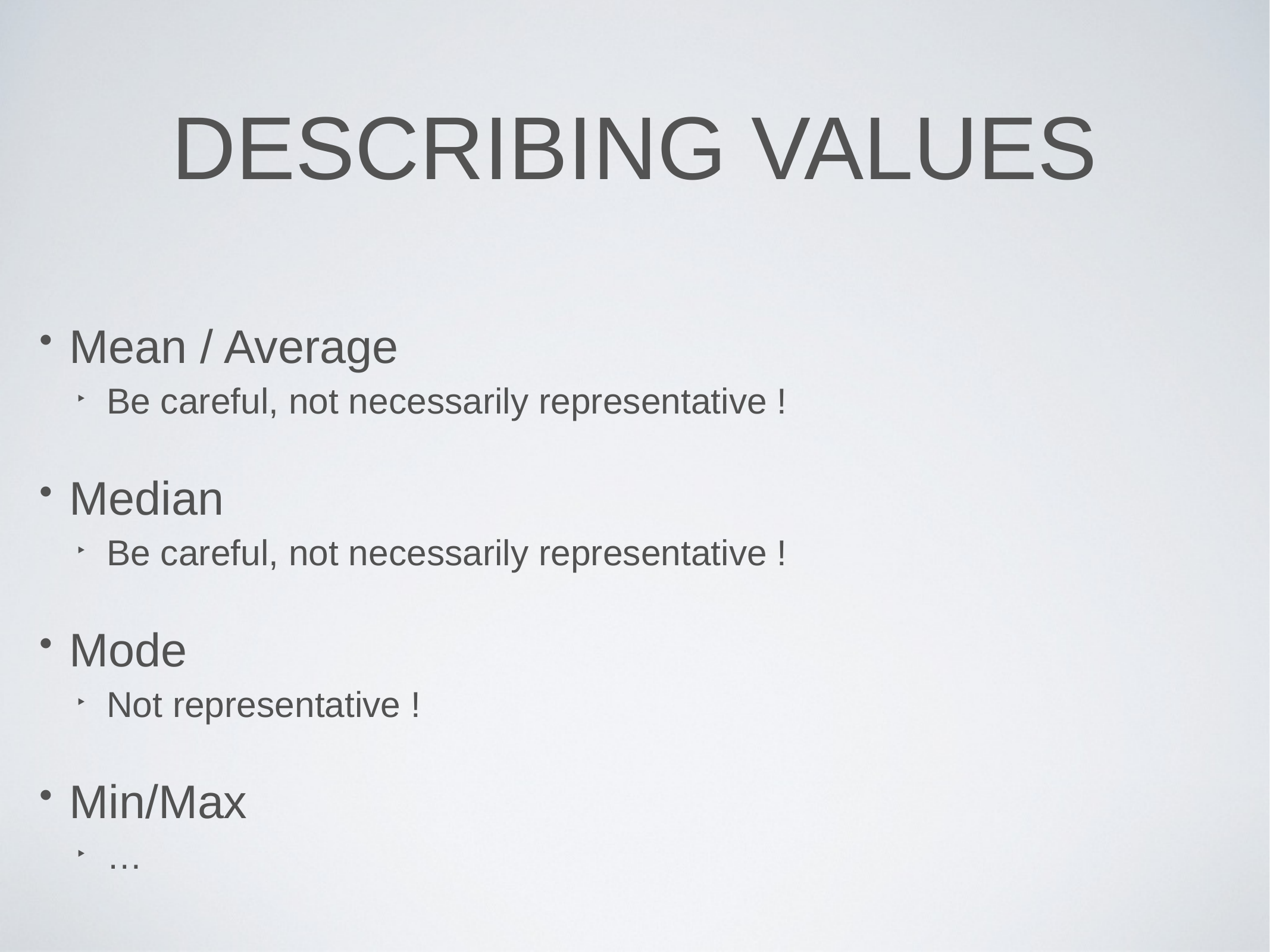

# Describing values
Mean / Average
Be careful, not necessarily representative !
Median
Be careful, not necessarily representative !
Mode
Not representative !
Min/Max
…